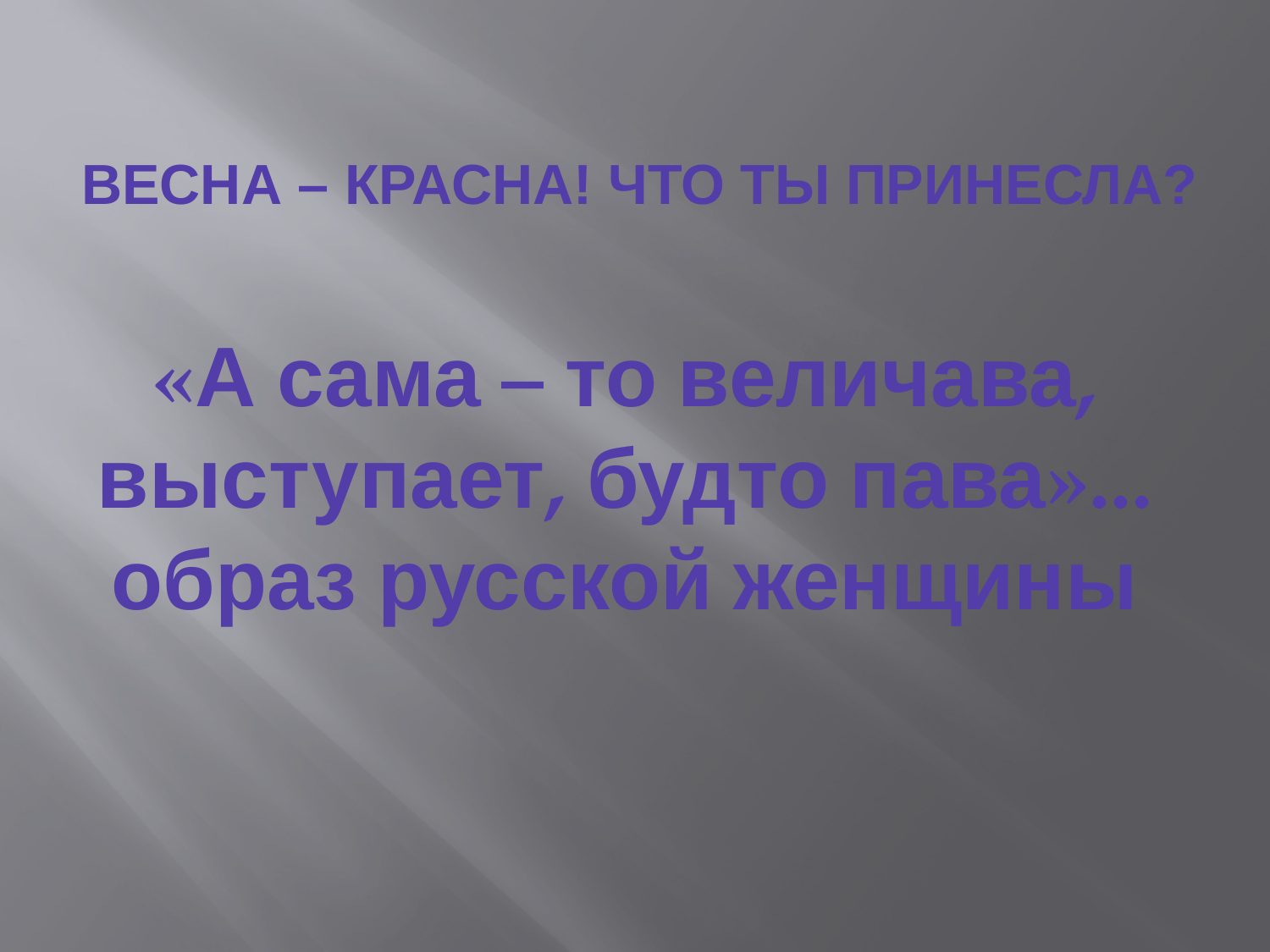

# Весна – красна! Что ты принесла?
«А сама – то величава, выступает, будто пава»... образ русской женщины